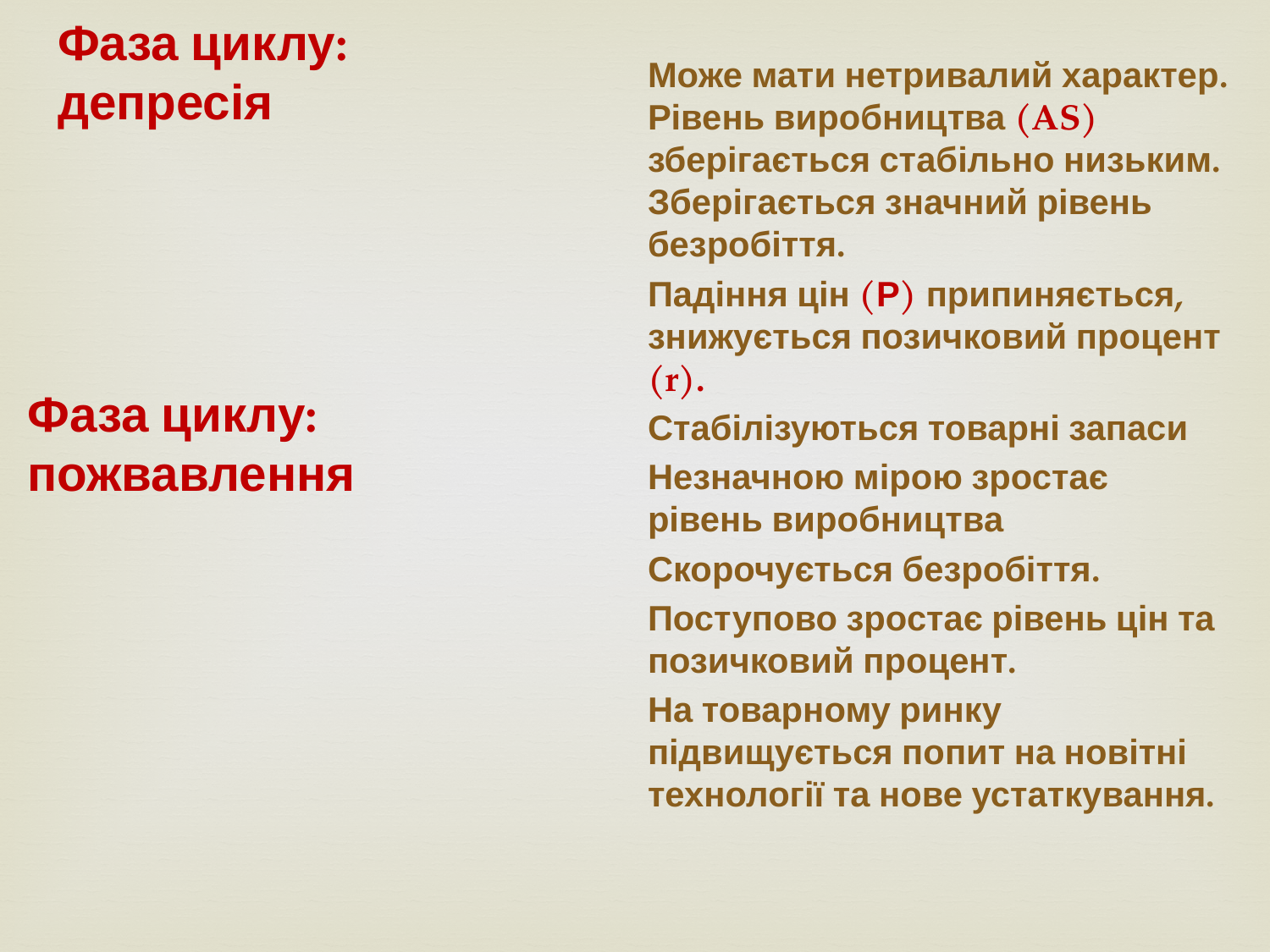

Може мати нетривалий характер. Рівень виробництва (AS) зберігається стабільно низьким. Зберігається значний рівень безробіття.
Падіння цін (Р) припиняється, знижується позичковий процент  (r).
Стабілізуються товарні запаси
Незначною мірою зростає рівень виробництва
Скорочується безробіття.
Поступово зростає рівень цін та позичковий процент.
На товарному ринку підвищується попит на новітні технології та нове устаткування.
# Фаза циклу: депресія
Фаза циклу: пожвавлення